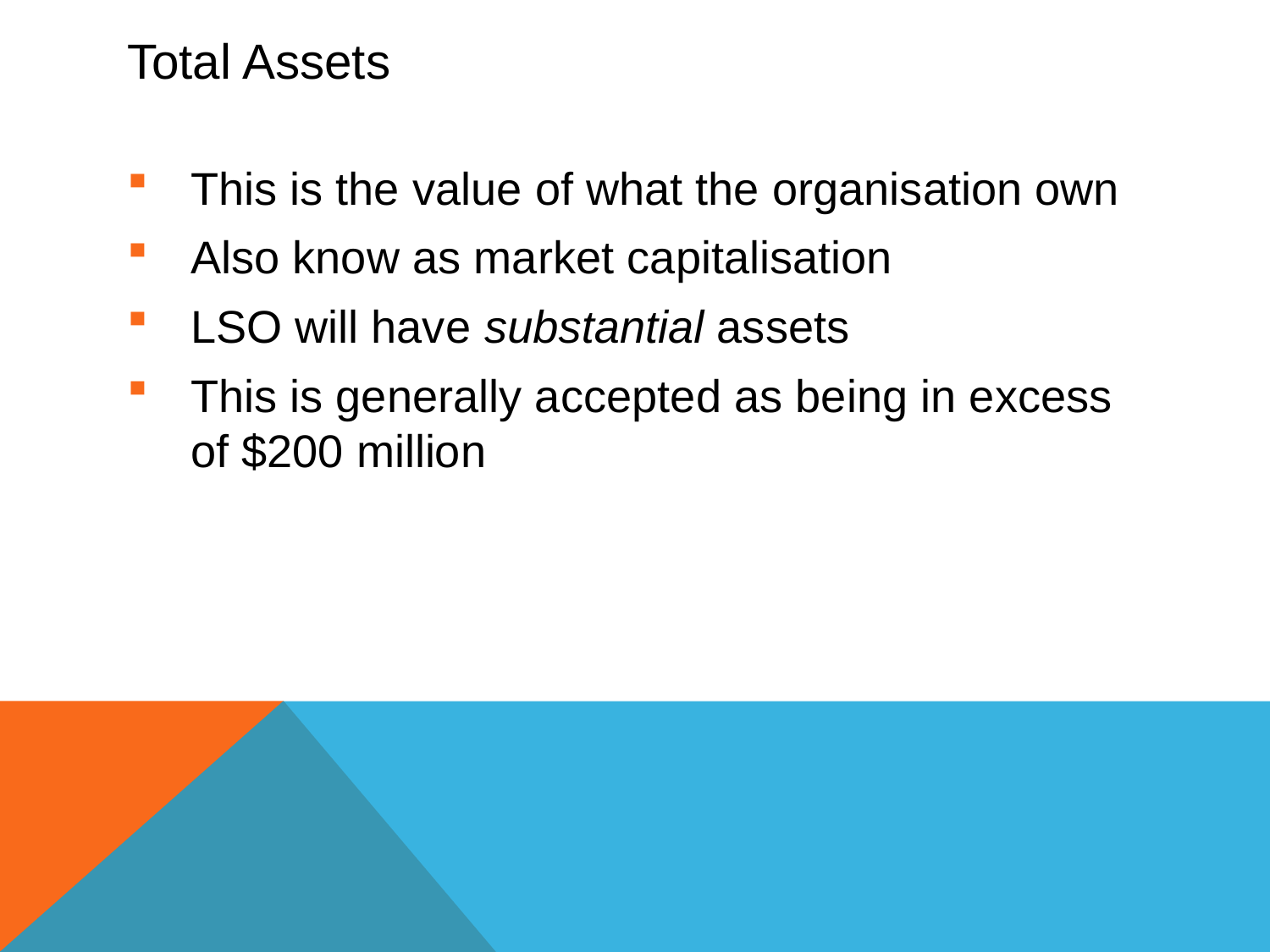

# Total Assets
This is the value of what the organisation own
Also know as market capitalisation
LSO will have substantial assets
This is generally accepted as being in excess of $200 million